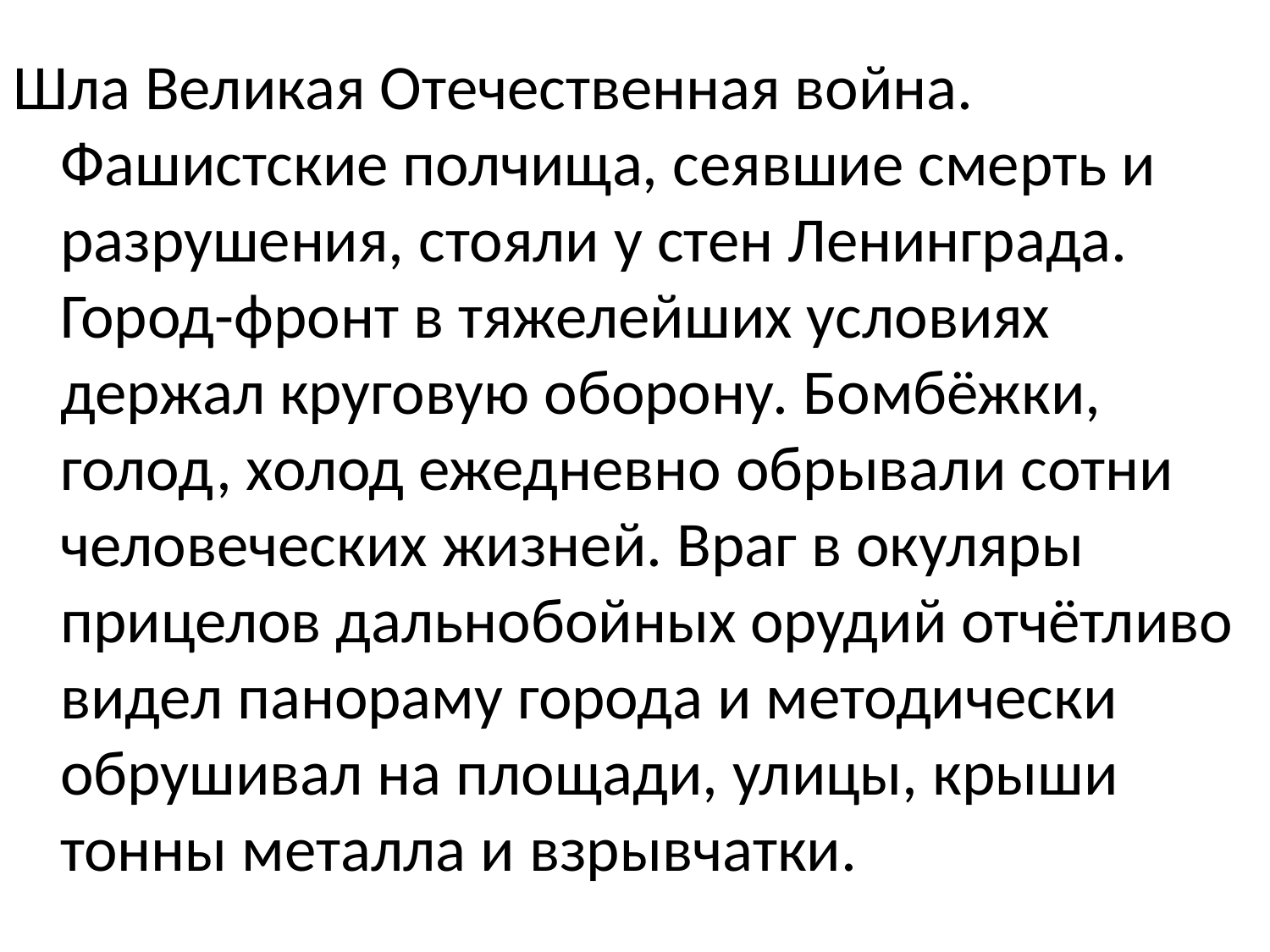

#
Шла Великая Отечественная война. Фашистские полчища, сеявшие смерть и разрушения, стояли у стен Ленинграда. Город-фронт в тяжелейших условиях держал круговую оборону. Бомбёжки, голод, холод ежедневно обрывали сотни человеческих жизней. Враг в окуляры прицелов дальнобойных орудий отчётливо видел панораму города и методически обрушивал на площади, улицы, крыши тонны металла и взрывчатки.